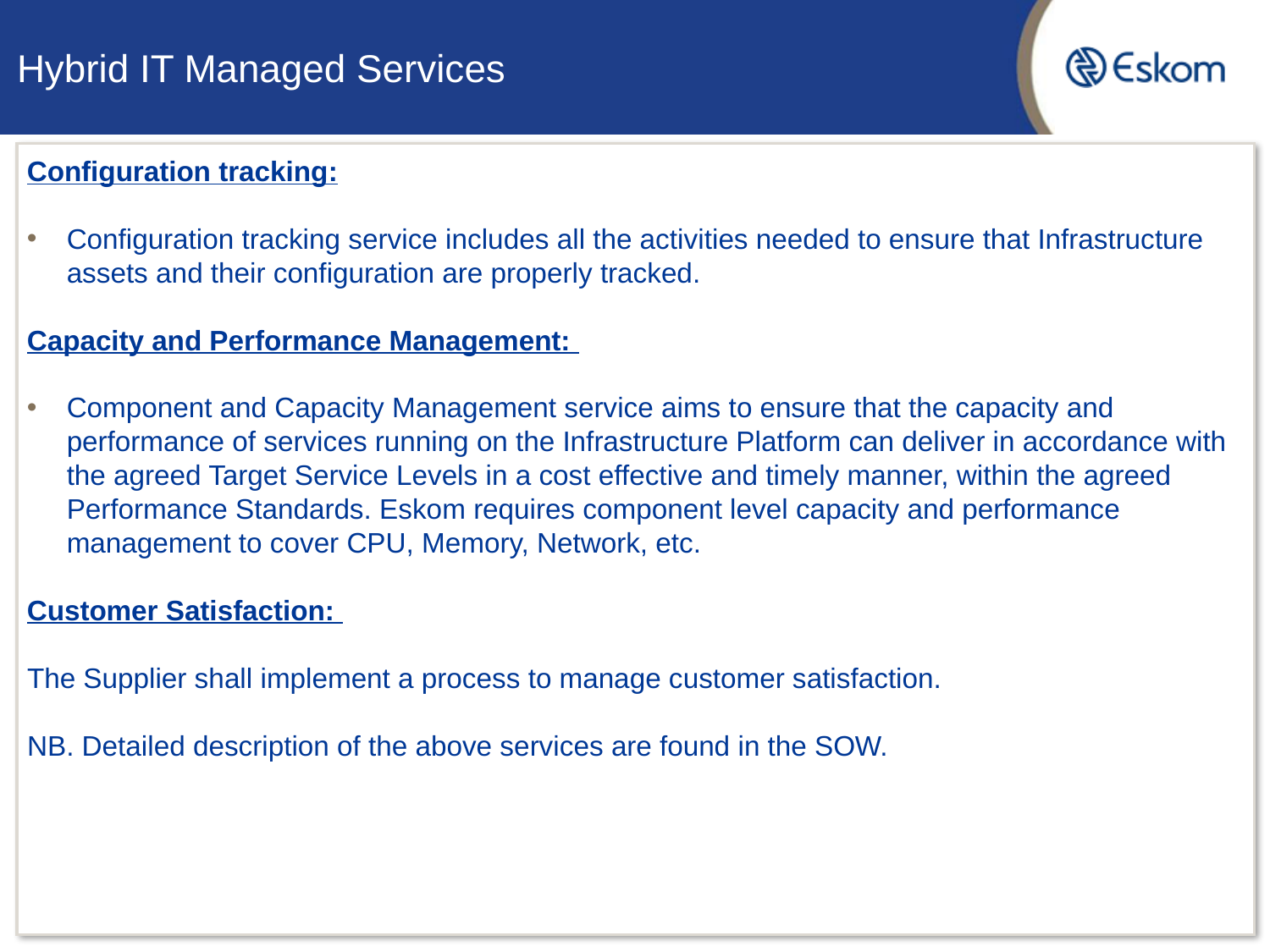

# Hybrid IT Managed Services
Configuration tracking:

Configuration tracking service includes all the activities needed to ensure that Infrastructure assets and their configuration are properly tracked.

Capacity and Performance Management:

Component and Capacity Management service aims to ensure that the capacity and performance of services running on the Infrastructure Platform can deliver in accordance with the agreed Target Service Levels in a cost effective and timely manner, within the agreed Performance Standards. Eskom requires component level capacity and performance management to cover CPU, Memory, Network, etc.

Customer Satisfaction:

The Supplier shall implement a process to manage customer satisfaction.

NB. Detailed description of the above services are found in the SOW.